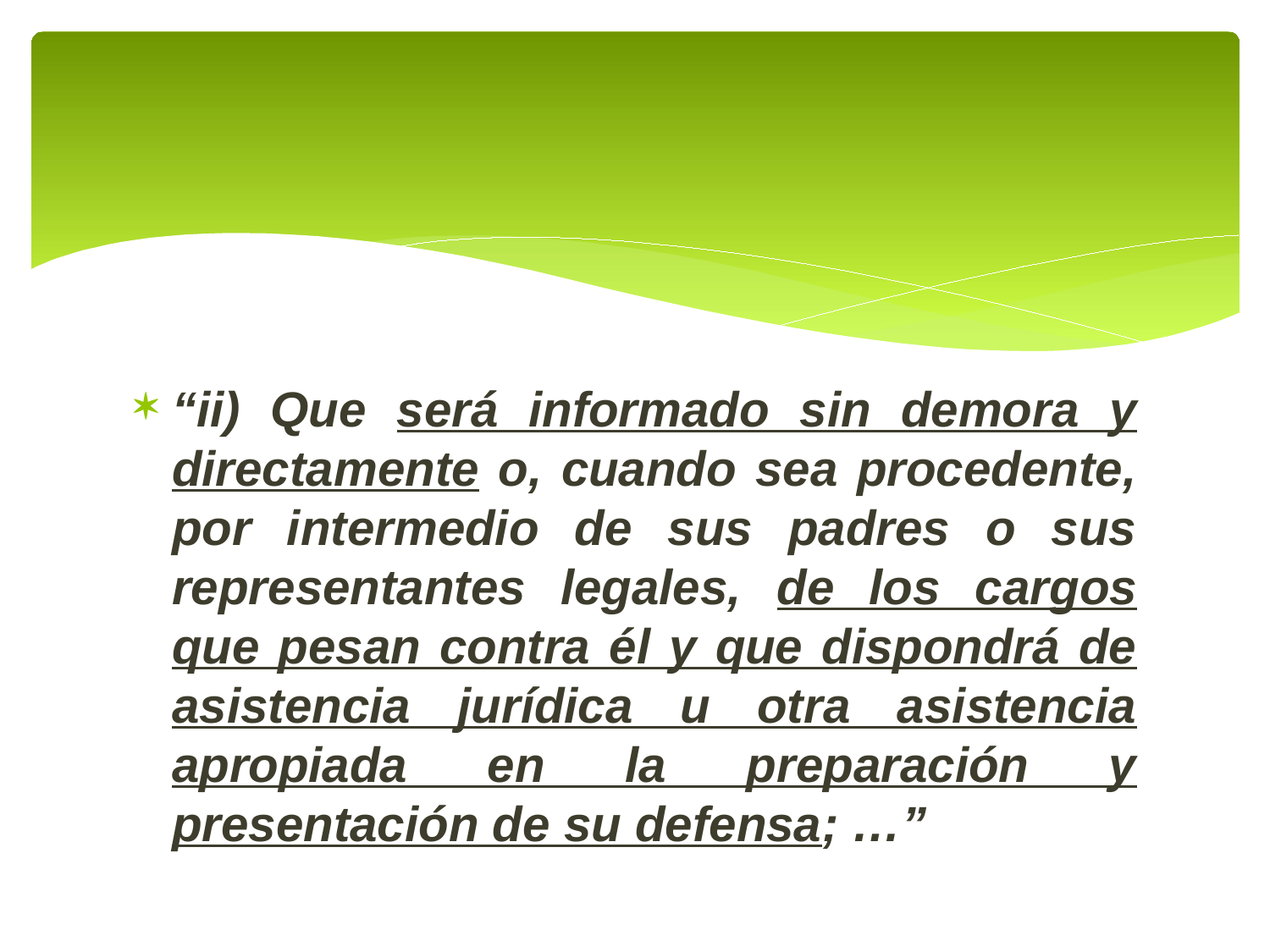

#
“ii) Que será informado sin demora y directamente o, cuando sea procedente, por intermedio de sus padres o sus representantes legales, de los cargos que pesan contra él y que dispondrá de asistencia jurídica u otra asistencia apropiada en la preparación y presentación de su defensa; …”